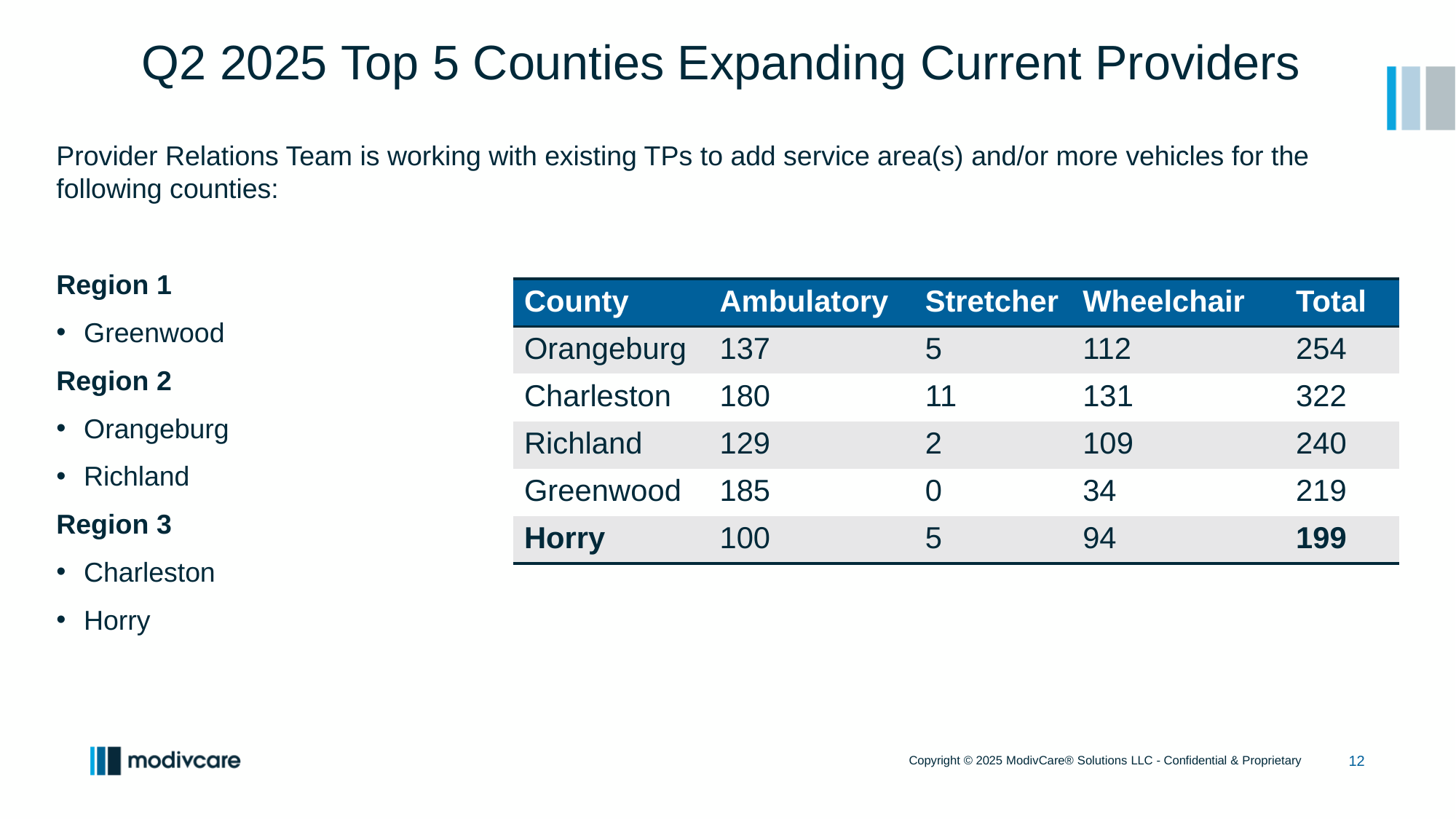

# Q2 2025 Top 5 Counties Expanding Current Providers

Provider Relations Team is working with existing TPs to add service area(s) and/or more vehicles for the following counties:

Region 1
Greenwood
Region 2
Orangeburg
Richland
Region 3
Charleston
Horry
| County | Ambulatory | Stretcher | Wheelchair | Total |
| --- | --- | --- | --- | --- |
| Orangeburg | 137 | 5 | 112 | 254 |
| Charleston | 180 | 11 | 131 | 322 |
| Richland | 129 | 2 | 109 | 240 |
| Greenwood | 185 | 0 | 34 | 219 |
| Horry | 100 | 5 | 94 | 199 |
12